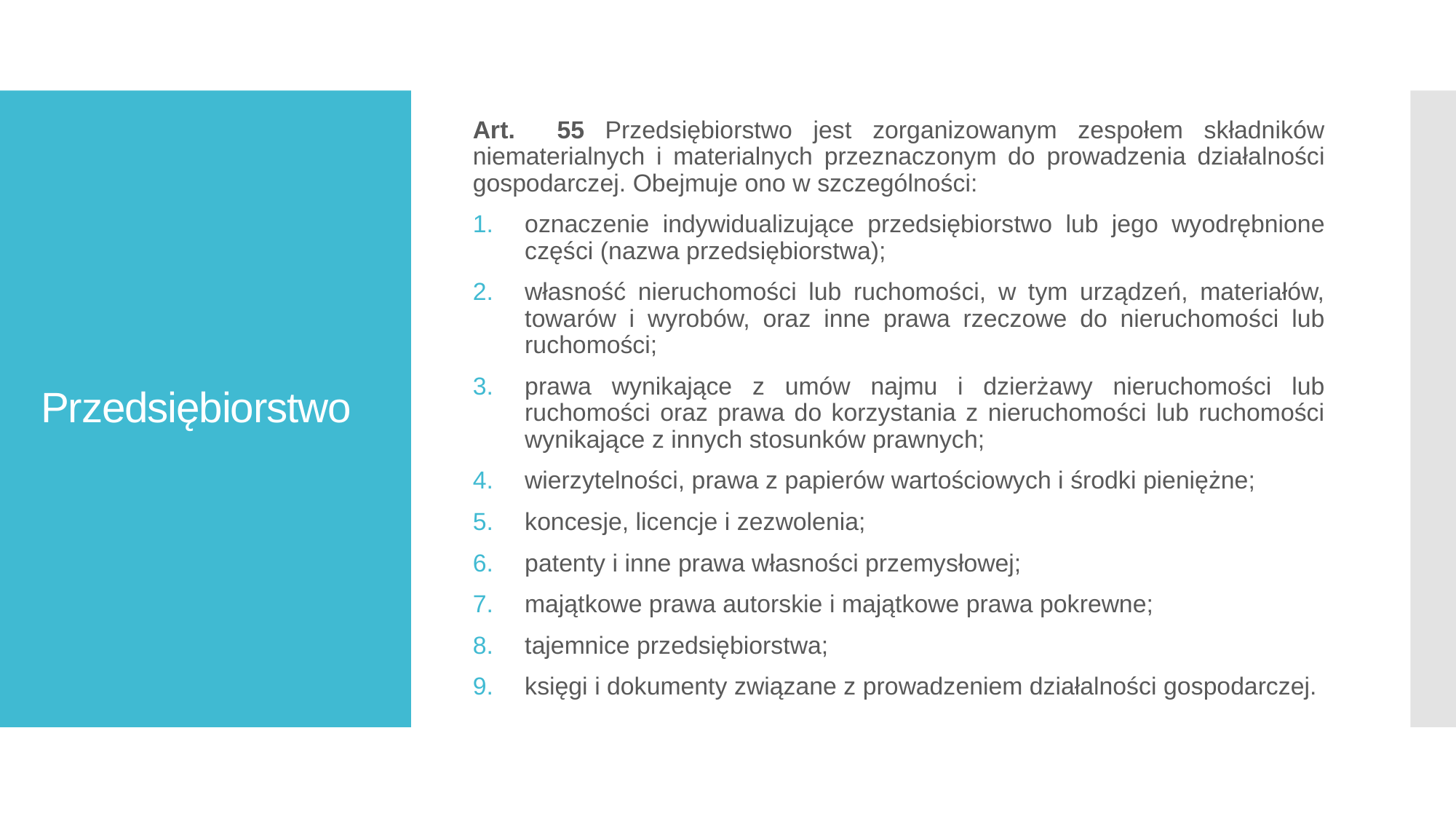

Art.  55 Przedsiębiorstwo jest zorganizowanym zespołem składników niematerialnych i materialnych przeznaczonym do prowadzenia działalności gospodarczej. Obejmuje ono w szczególności:
oznaczenie indywidualizujące przedsiębiorstwo lub jego wyodrębnione części (nazwa przedsiębiorstwa);
własność nieruchomości lub ruchomości, w tym urządzeń, materiałów, towarów i wyrobów, oraz inne prawa rzeczowe do nieruchomości lub ruchomości;
prawa wynikające z umów najmu i dzierżawy nieruchomości lub ruchomości oraz prawa do korzystania z nieruchomości lub ruchomości wynikające z innych stosunków prawnych;
wierzytelności, prawa z papierów wartościowych i środki pieniężne;
koncesje, licencje i zezwolenia;
patenty i inne prawa własności przemysłowej;
majątkowe prawa autorskie i majątkowe prawa pokrewne;
tajemnice przedsiębiorstwa;
księgi i dokumenty związane z prowadzeniem działalności gospodarczej.
# Przedsiębiorstwo